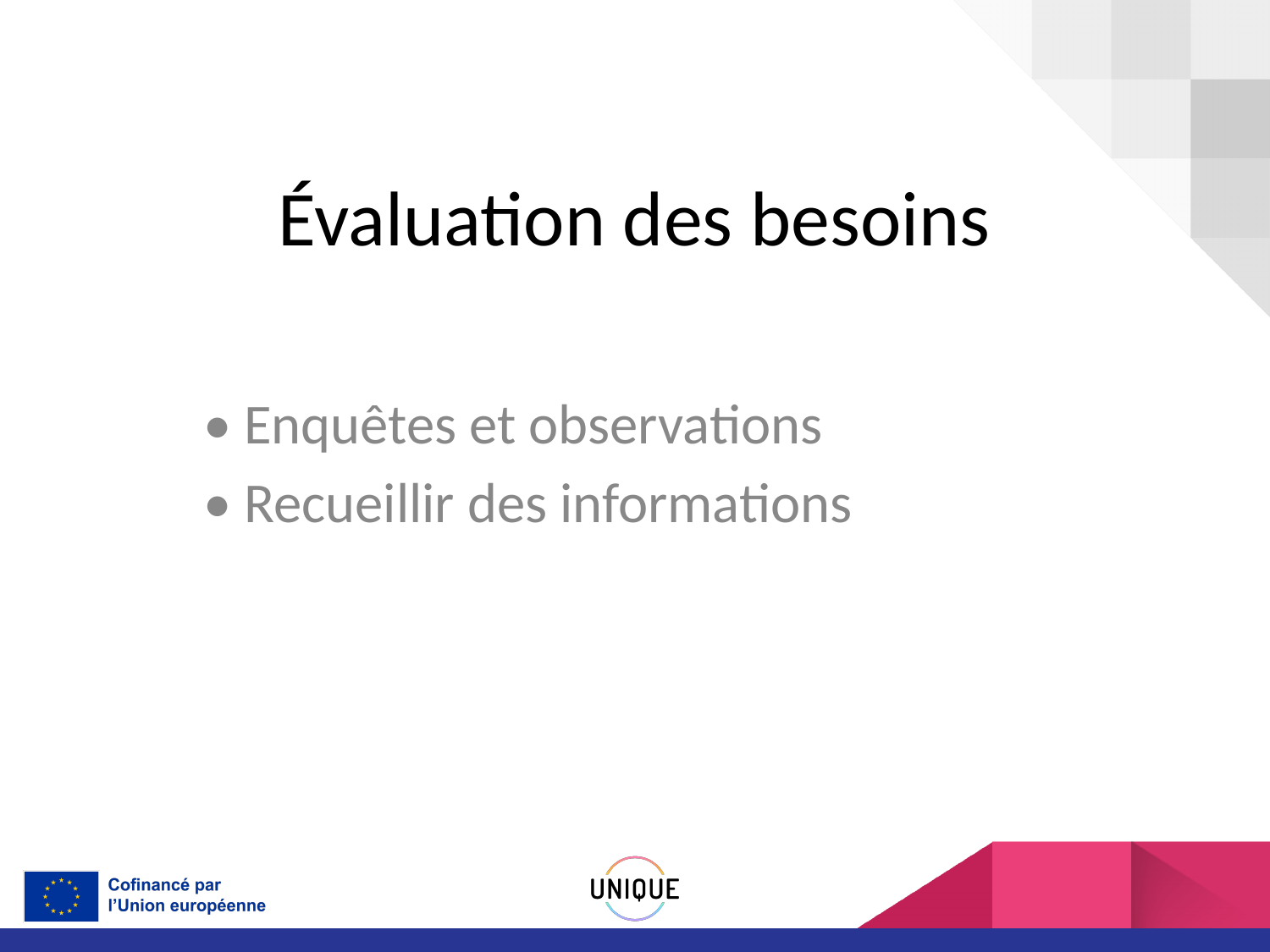

# Évaluation des besoins
• Enquêtes et observations
• Recueillir des informations